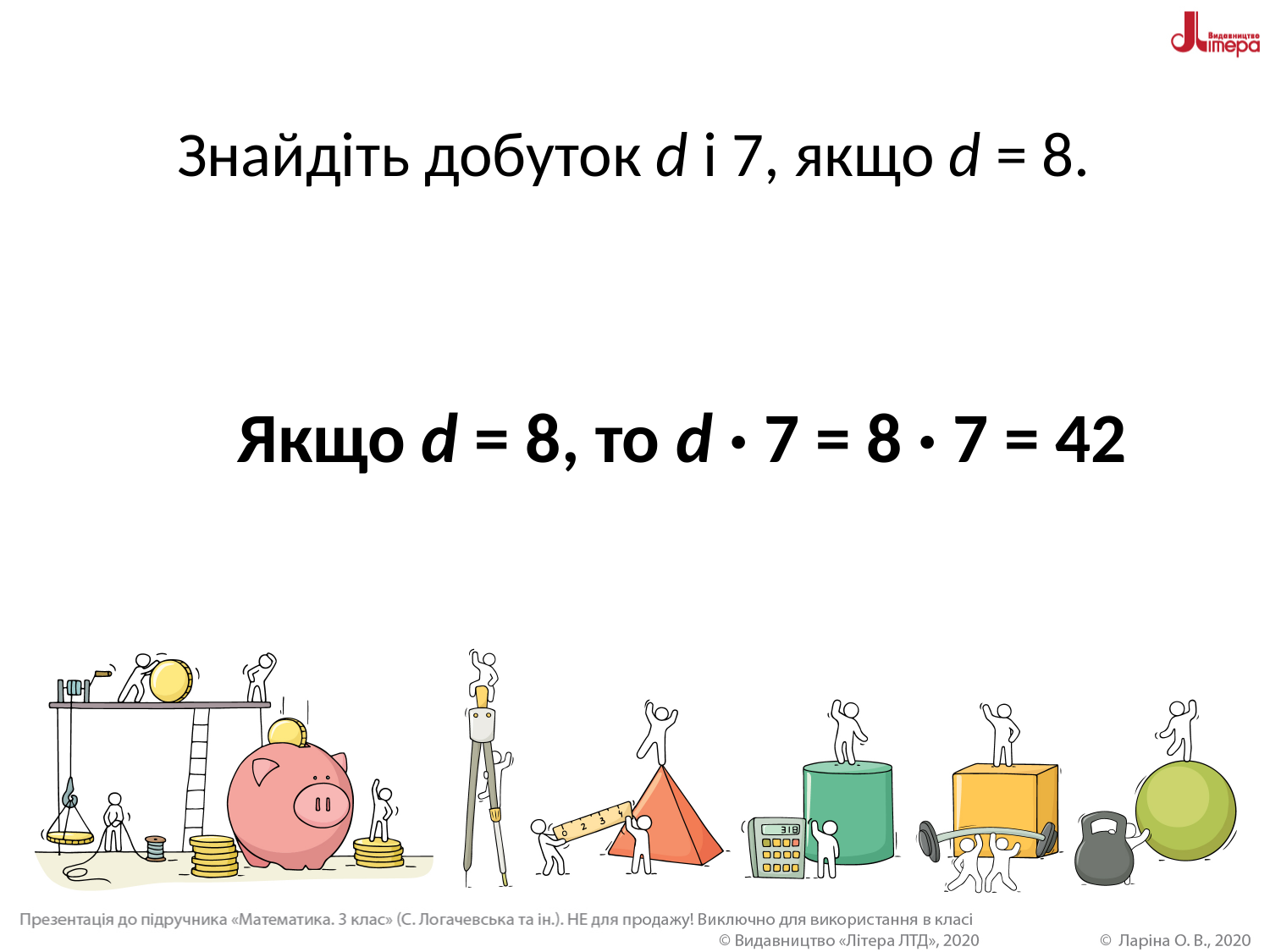

# Знайдіть добуток d і 7, якщо d = 8.
Якщо d = 8, то d · 7 = 8 · 7 = 42